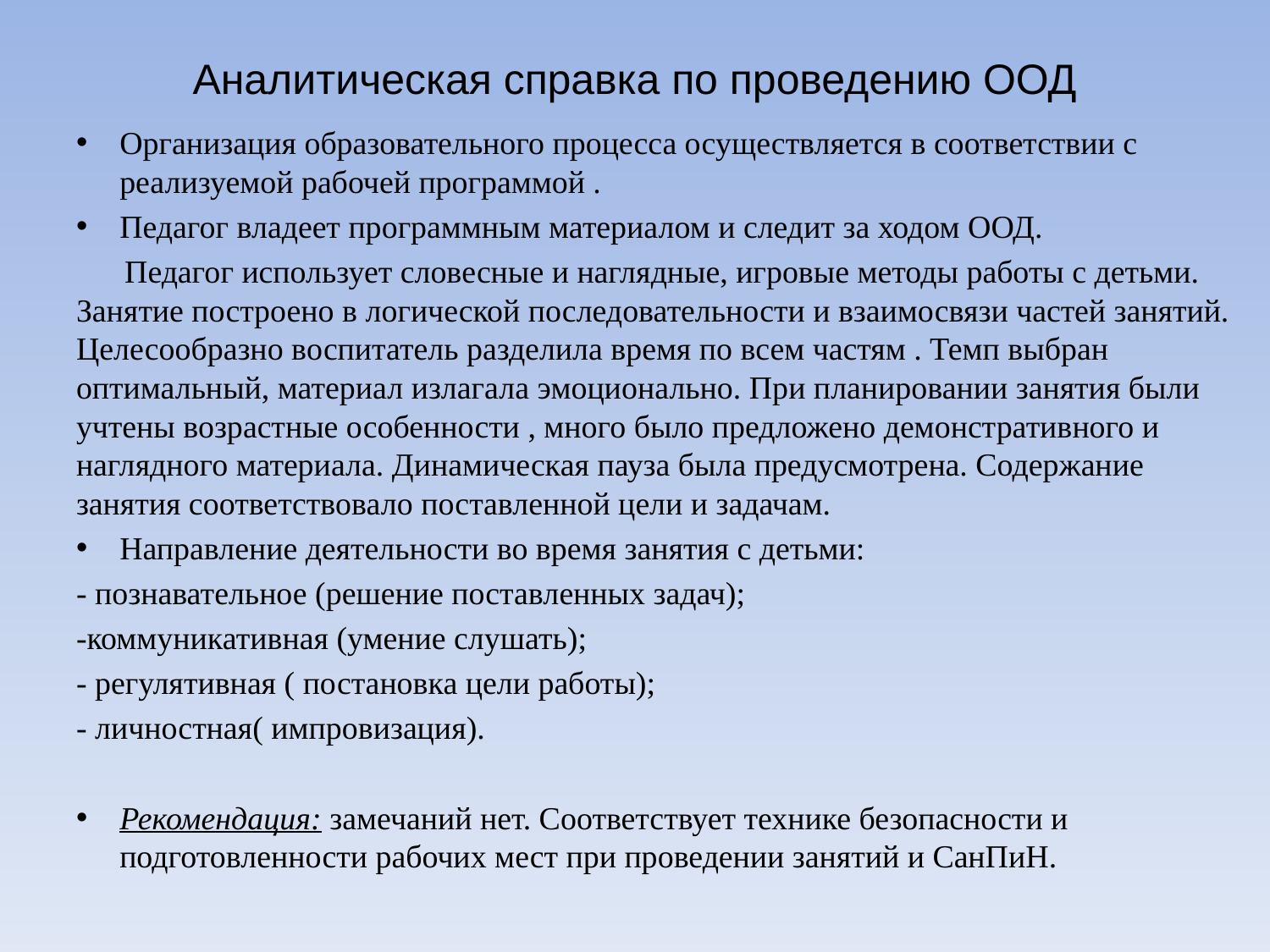

# Аналитическая справка по проведению ООД
Организация образовательного процесса осуществляется в соответствии с реализуемой рабочей программой .
Педагог владеет программным материалом и следит за ходом ООД.
      Педагог использует словесные и наглядные, игровые методы работы с детьми. Занятие построено в логической последовательности и взаимосвязи частей занятий. Целесообразно воспитатель разделила время по всем частям . Темп выбран оптимальный, материал излагала эмоционально. При планировании занятия были учтены возрастные особенности , много было предложено демонстративного и наглядного материала. Динамическая пауза была предусмотрена. Содержание занятия соответствовало поставленной цели и задачам.
Направление деятельности во время занятия с детьми:
- познавательное (решение поставленных задач);
-коммуникативная (умение слушать);
- регулятивная ( постановка цели работы);
- личностная( импровизация).

Рекомендация: замечаний нет. Соответствует технике безопасности и подготовленности рабочих мест при проведении занятий и СанПиН.